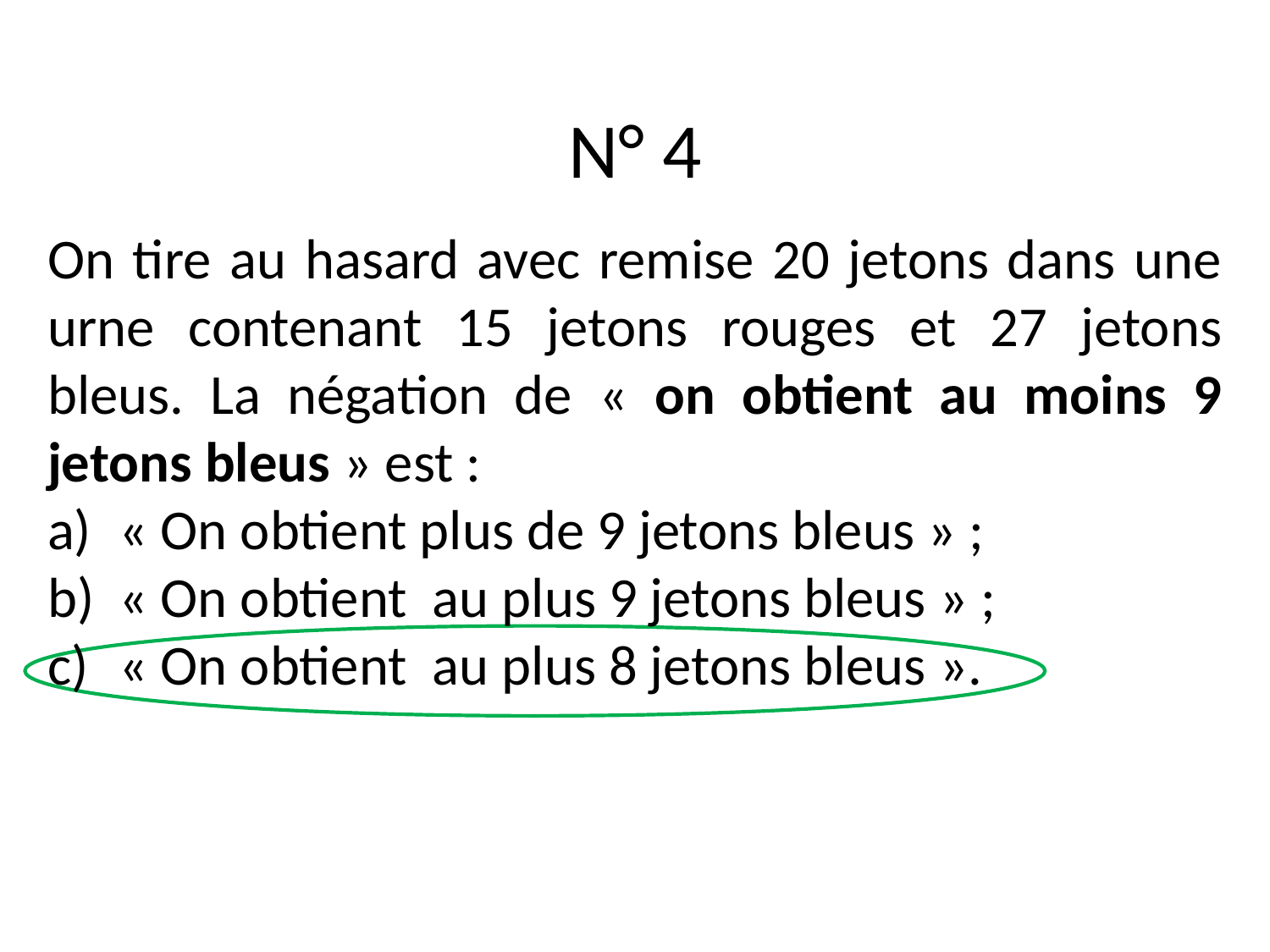

# N° 4
On tire au hasard avec remise 20 jetons dans une urne contenant 15 jetons rouges et 27 jetons bleus. La négation de « on obtient au moins 9 jetons bleus » est :
« On obtient plus de 9 jetons bleus » ;
« On obtient  au plus 9 jetons bleus » ;
« On obtient  au plus 8 jetons bleus ».